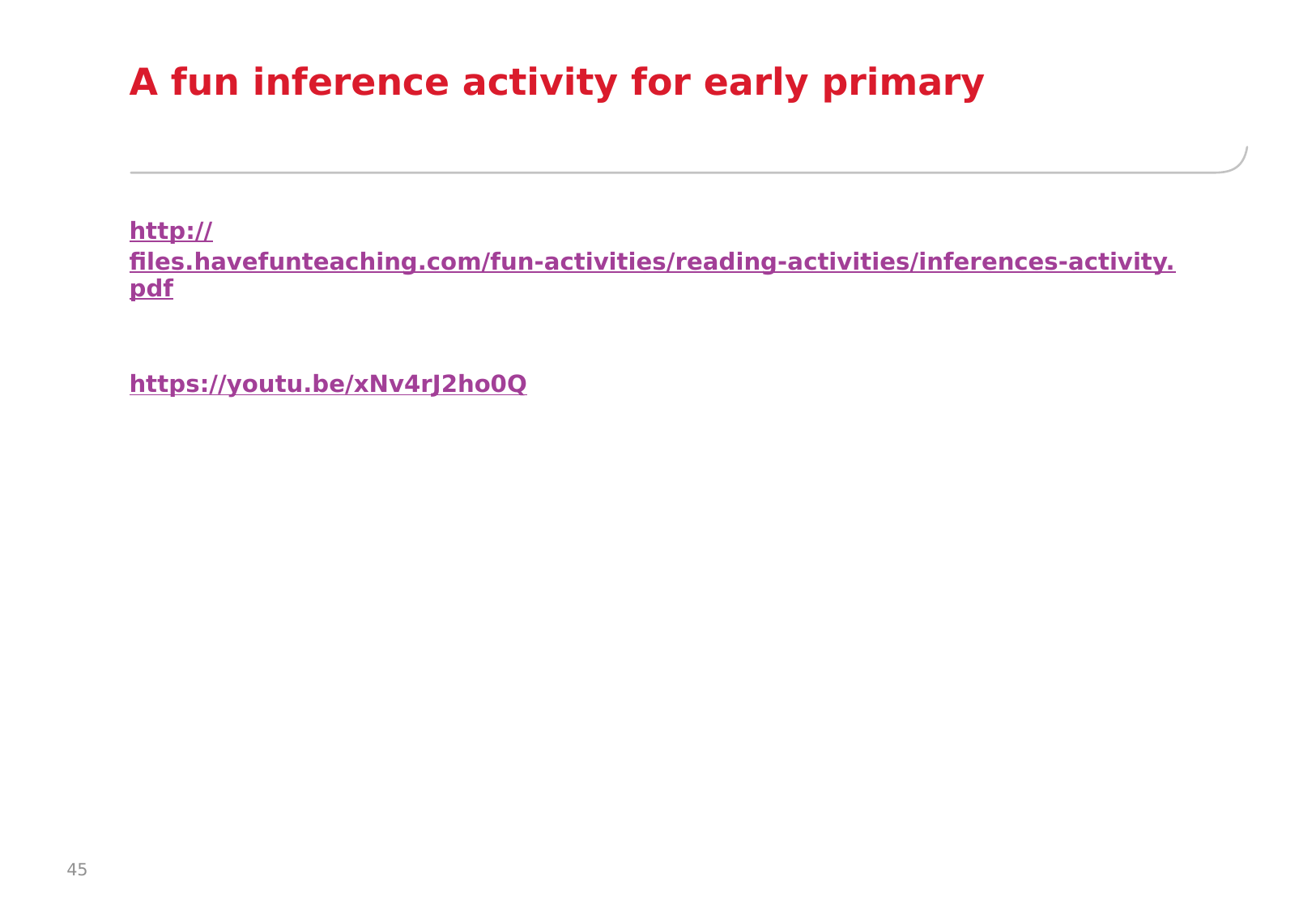

# A fun inference activity for early primary
http://files.havefunteaching.com/fun-activities/reading-activities/inferences-activity.pdf

https://youtu.be/xNv4rJ2ho0Q

45